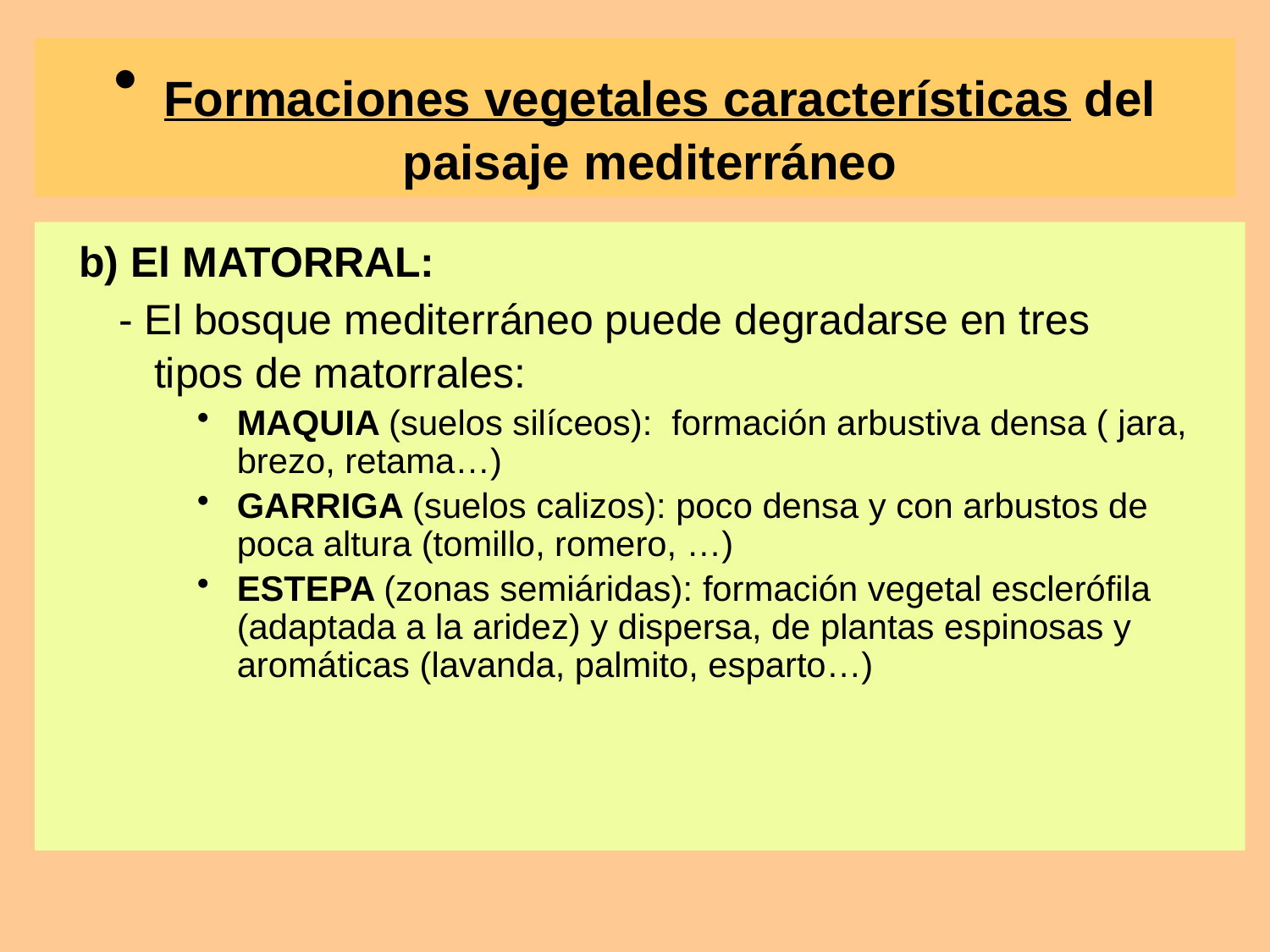

# Formaciones vegetales características del paisaje mediterráneo
  b) El MATORRAL:
      - El bosque mediterráneo puede degradarse en tres
         tipos de matorrales:
MAQUIA (suelos silíceos):  formación arbustiva densa ( jara, brezo, retama…)
GARRIGA (suelos calizos): poco densa y con arbustos de poca altura (tomillo, romero, …)
ESTEPA (zonas semiáridas): formación vegetal esclerófila (adaptada a la aridez) y dispersa, de plantas espinosas y aromáticas (lavanda, palmito, esparto…)